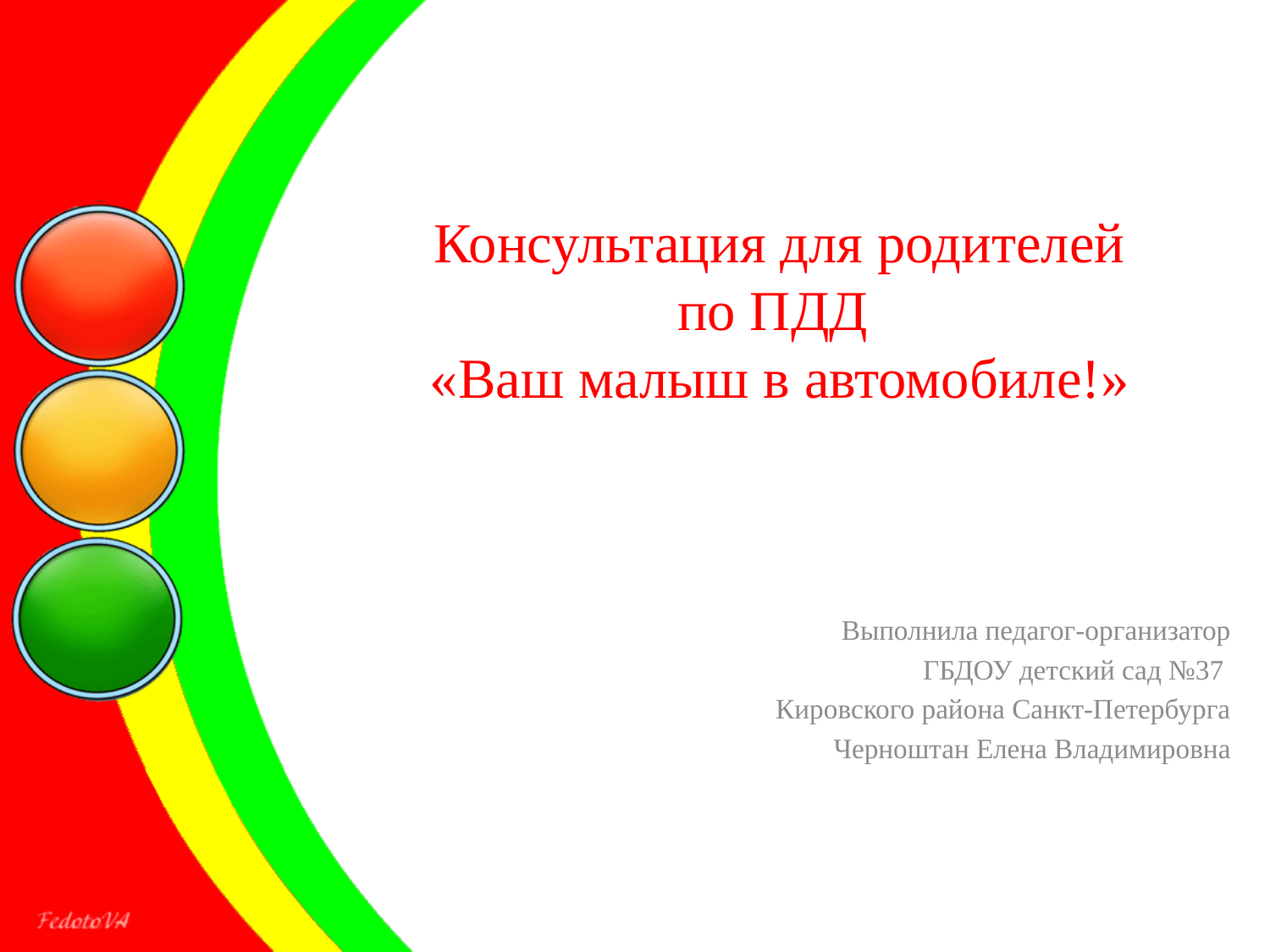

# Консультация для родителей по ПДД «Ваш малыш в автомобиле!»
Выполнила педагог-организатор
ГБДОУ детский сад №37
Кировского района Санкт-Петербурга
Черноштан Елена Владимировна